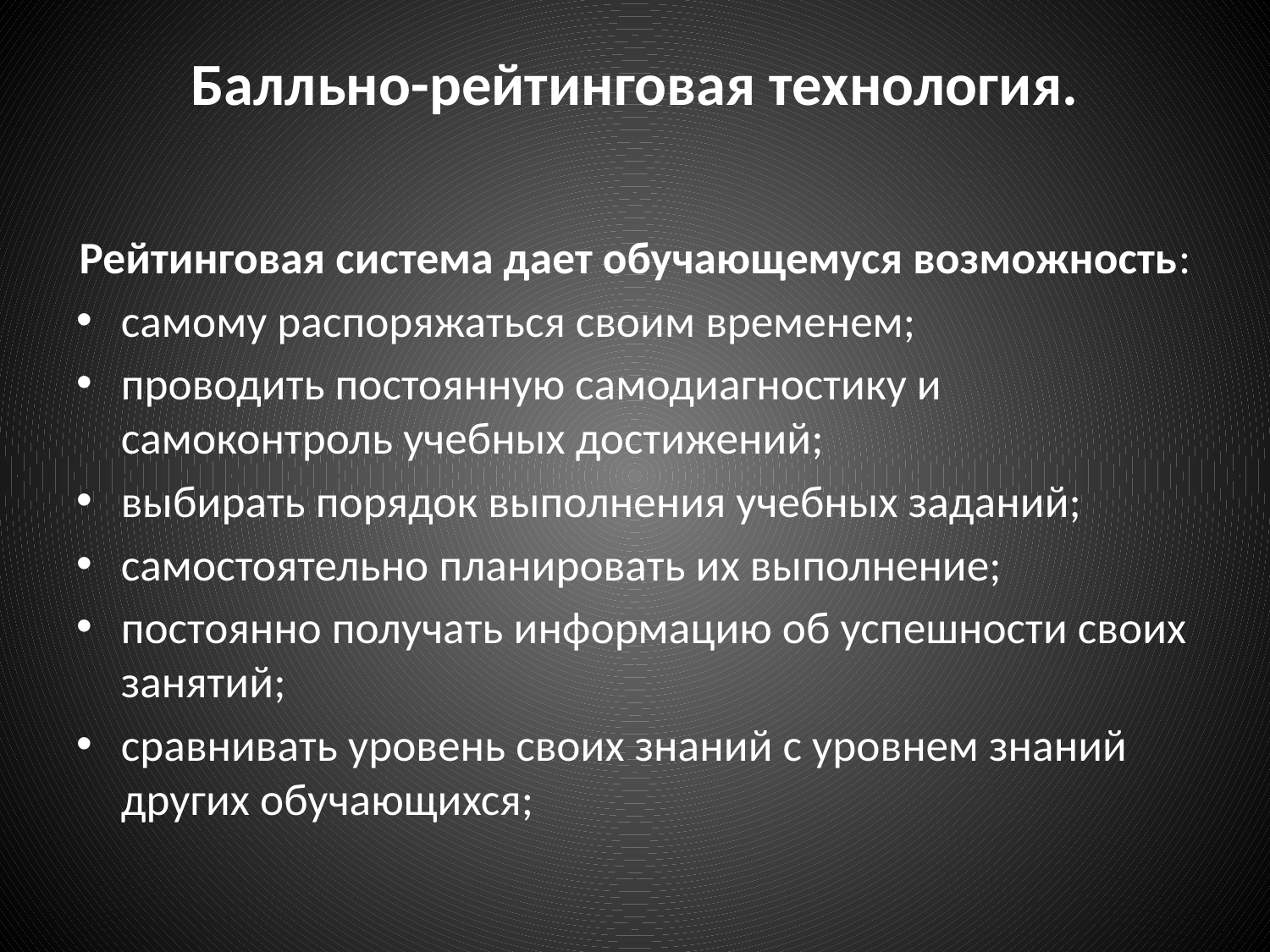

# Балльно-рейтинговая технология.
Рейтинговая система дает обучающемуся возможность:
самому распоряжаться своим временем;
проводить постоянную самодиагностику и самоконтроль учебных достижений;
выбирать порядок выполнения учебных заданий;
самостоятельно планировать их выполнение;
постоянно получать информацию об успешности своих занятий;
сравнивать уровень своих знаний с уровнем знаний других обучающихся;